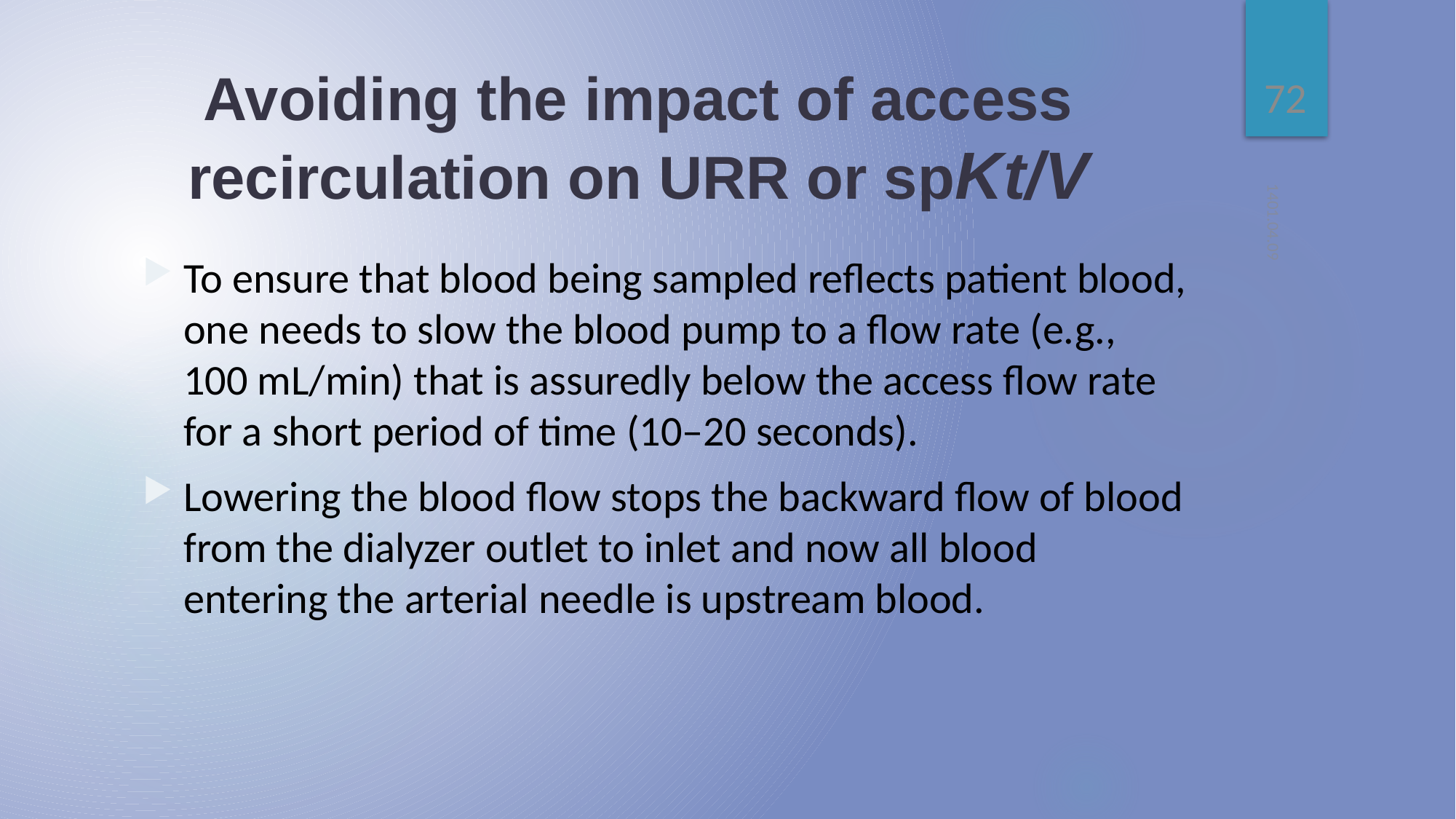

72
# Avoiding the impact of access recirculation on URR or spKt/V
1401.04.09
To ensure that blood being sampled reflects patient blood, one needs to slow the blood pump to a flow rate (e.g., 100 mL/min) that is assuredly below the access flow rate for a short period of time (10–20 seconds).
Lowering the blood flow stops the backward flow of blood from the dialyzer outlet to inlet and now all blood entering the arterial needle is upstream blood.